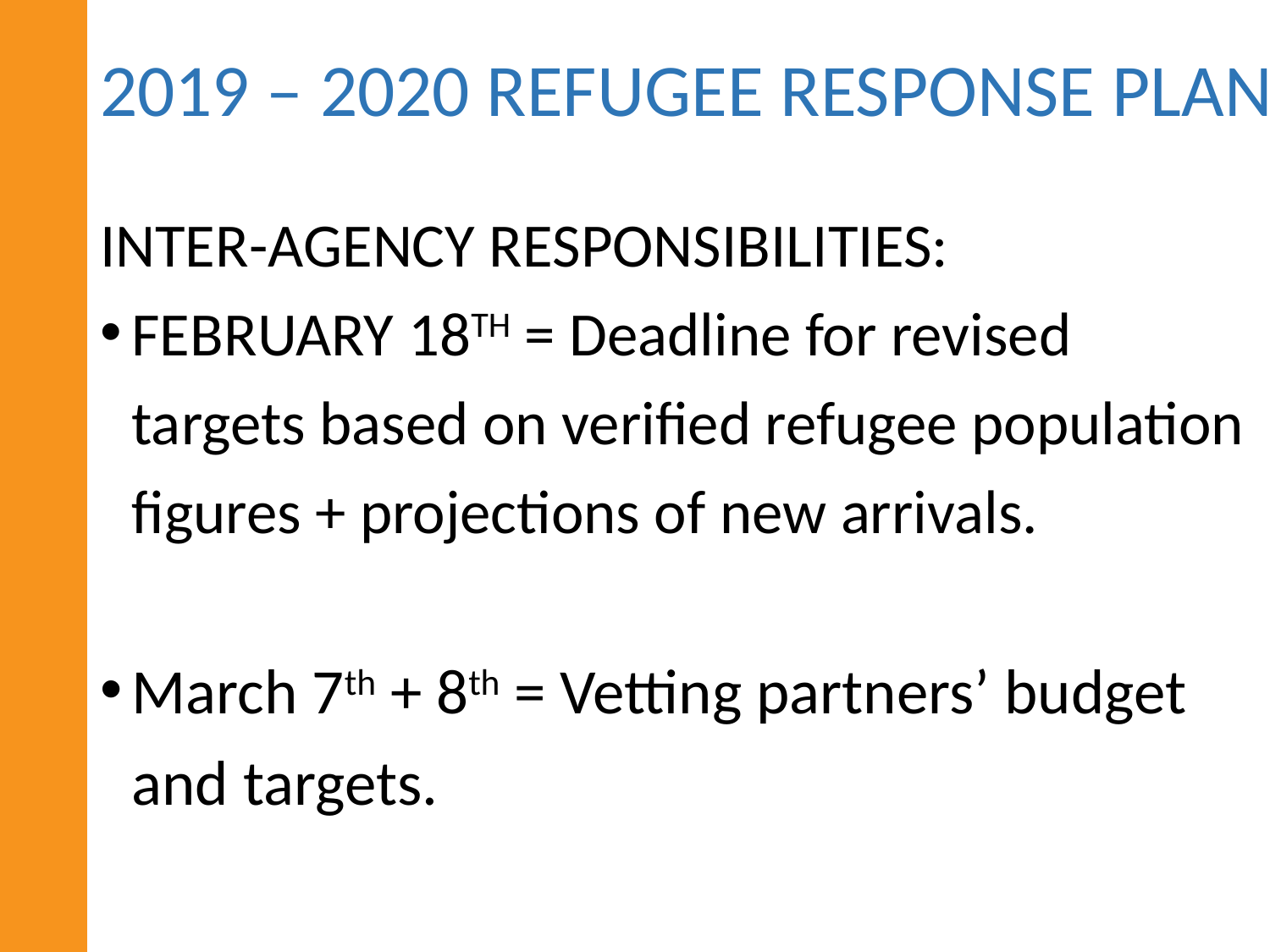

# 2019 – 2020 REFUGEE RESPONSE PLAN
INTER-AGENCY RESPONSIBILITIES:
FEBRUARY 18TH = Deadline for revised targets based on verified refugee population figures + projections of new arrivals.

March 7th + 8th = Vetting partners’ budget and targets.